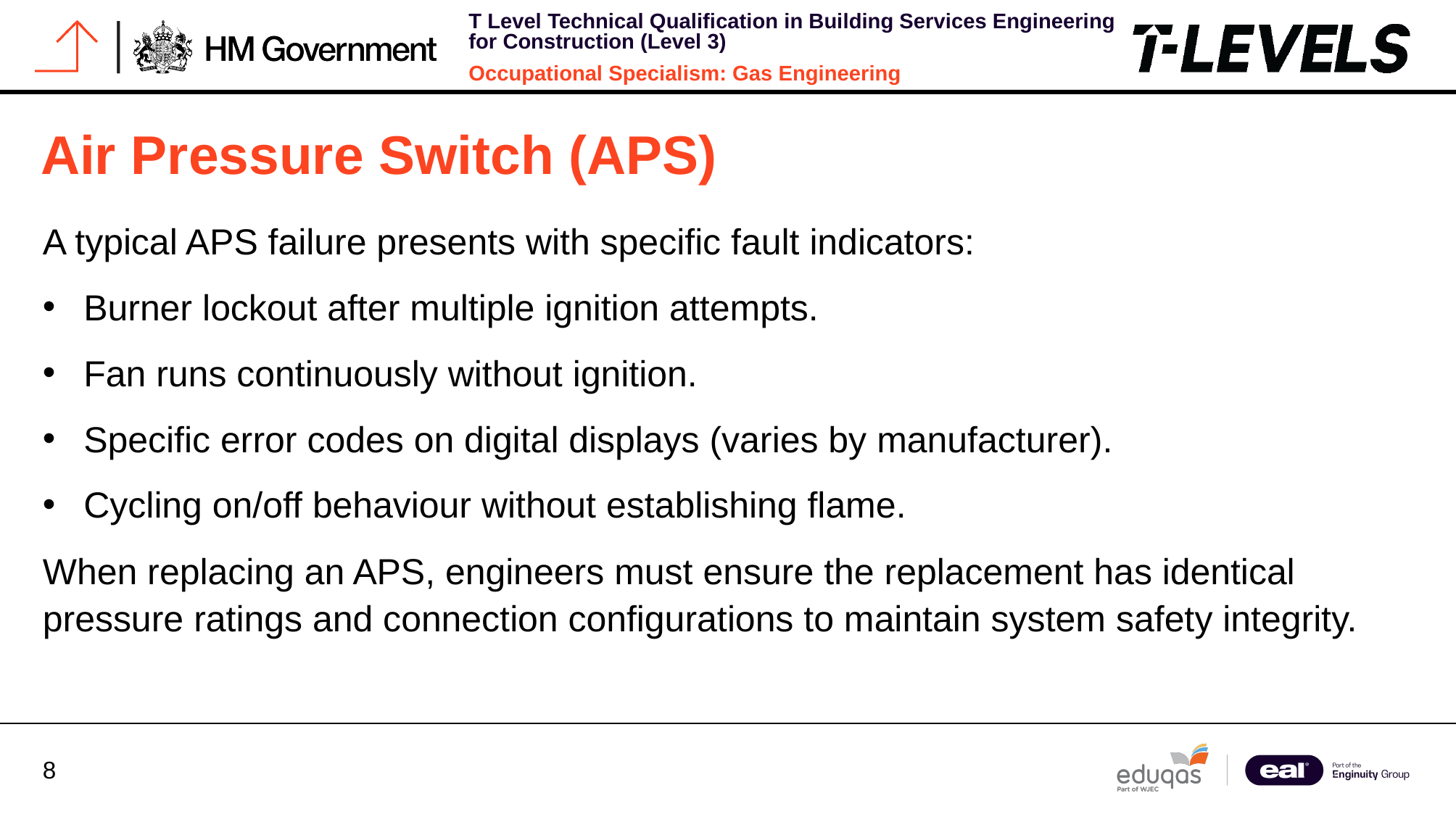

# Air Pressure Switch (APS)
A typical APS failure presents with specific fault indicators:
Burner lockout after multiple ignition attempts.
Fan runs continuously without ignition.
Specific error codes on digital displays (varies by manufacturer).
Cycling on/off behaviour without establishing flame.
When replacing an APS, engineers must ensure the replacement has identical pressure ratings and connection configurations to maintain system safety integrity.